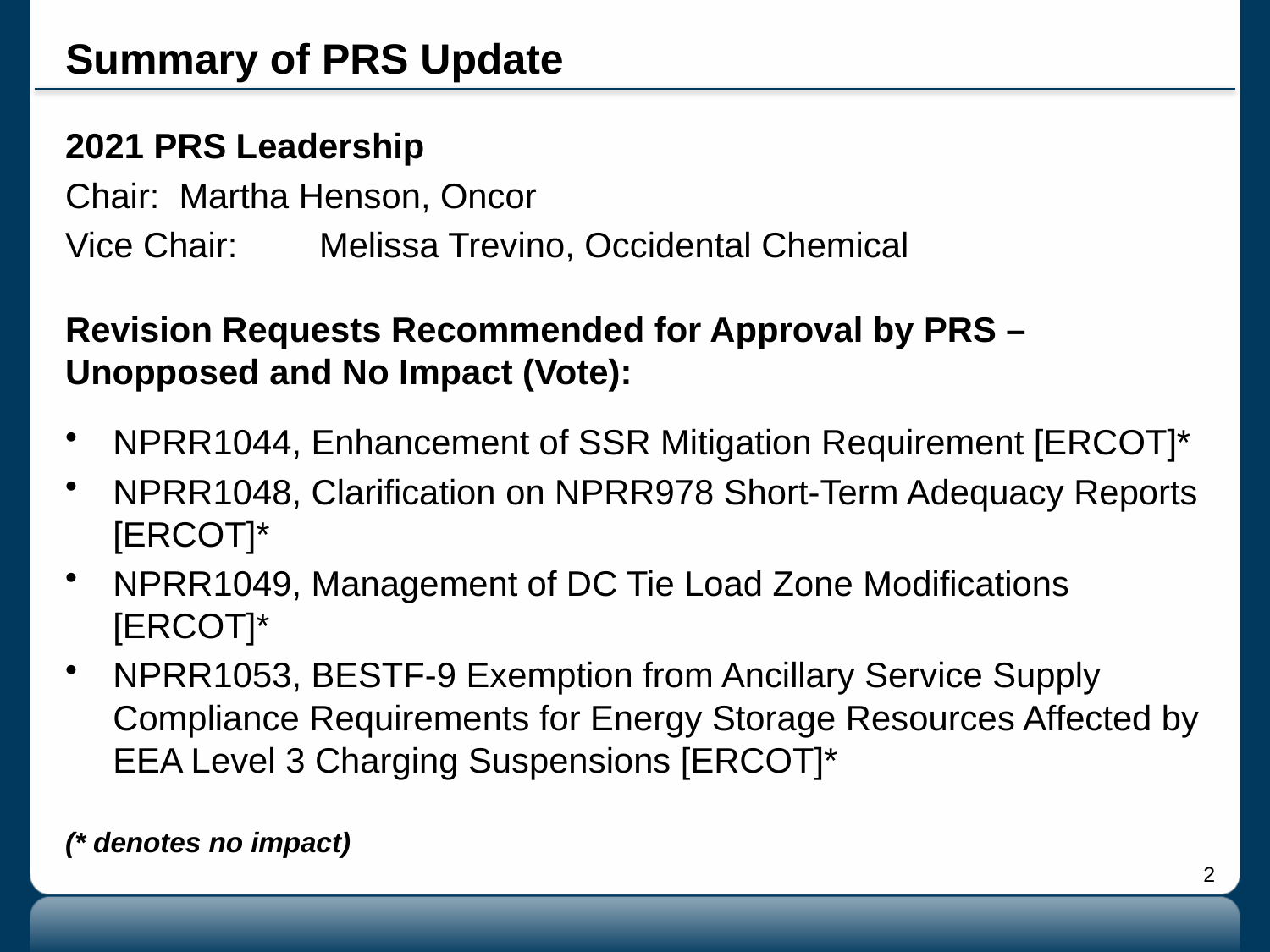

# Summary of PRS Update
2021 PRS Leadership
Chair:  Martha Henson, Oncor
Vice Chair: 	Melissa Trevino, Occidental Chemical

Revision Requests Recommended for Approval by PRS – Unopposed and No Impact (Vote):
NPRR1044, Enhancement of SSR Mitigation Requirement [ERCOT]*
NPRR1048, Clarification on NPRR978 Short-Term Adequacy Reports [ERCOT]*
NPRR1049, Management of DC Tie Load Zone Modifications [ERCOT]*
NPRR1053, BESTF-9 Exemption from Ancillary Service Supply Compliance Requirements for Energy Storage Resources Affected by EEA Level 3 Charging Suspensions [ERCOT]*

(* denotes no impact)